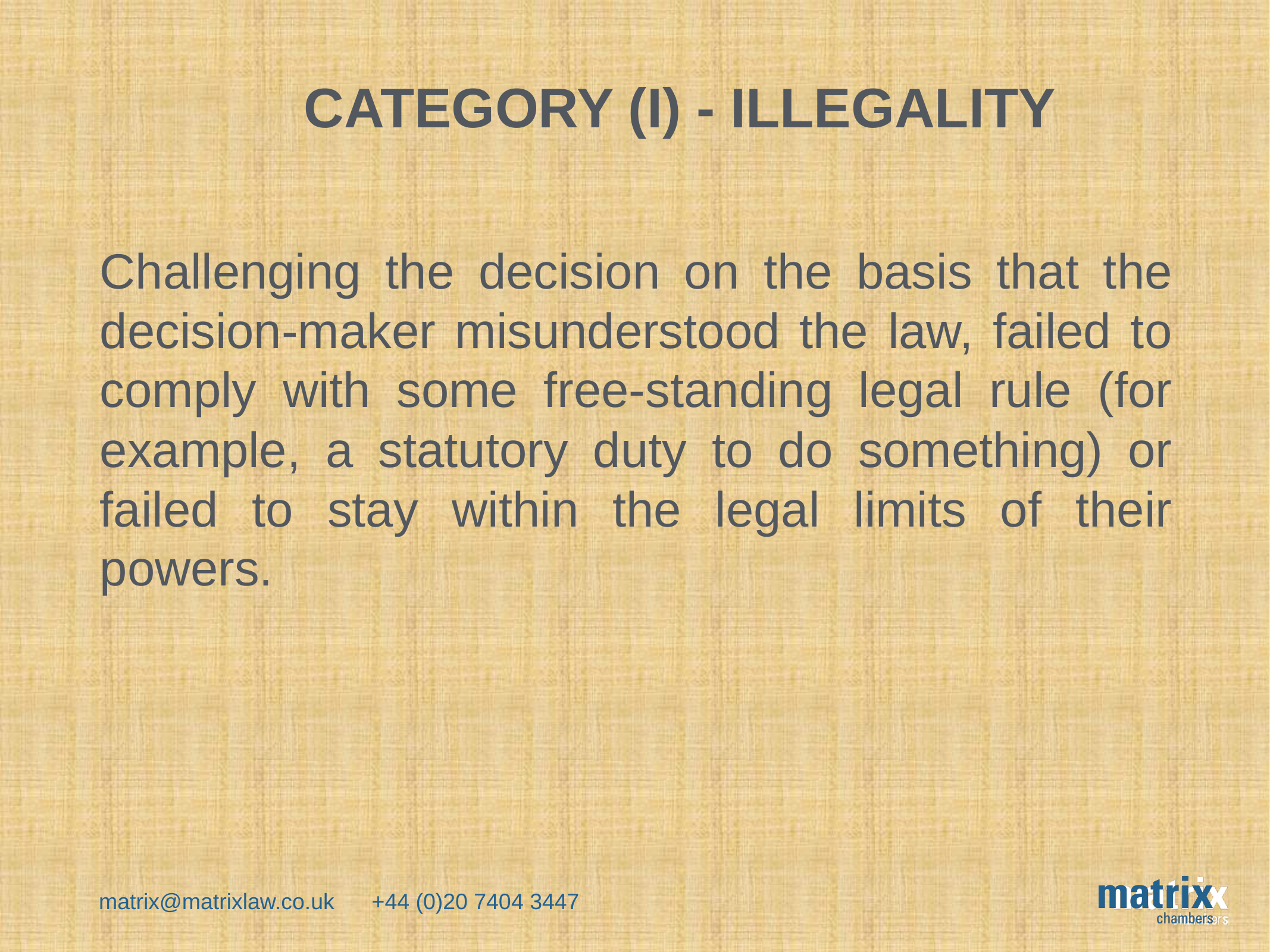

# CATEGORY (i) - ILLEGALITY

Challenging the decision on the basis that the decision-maker misunderstood the law, failed to comply with some free-standing legal rule (for example, a statutory duty to do something) or failed to stay within the legal limits of their powers.